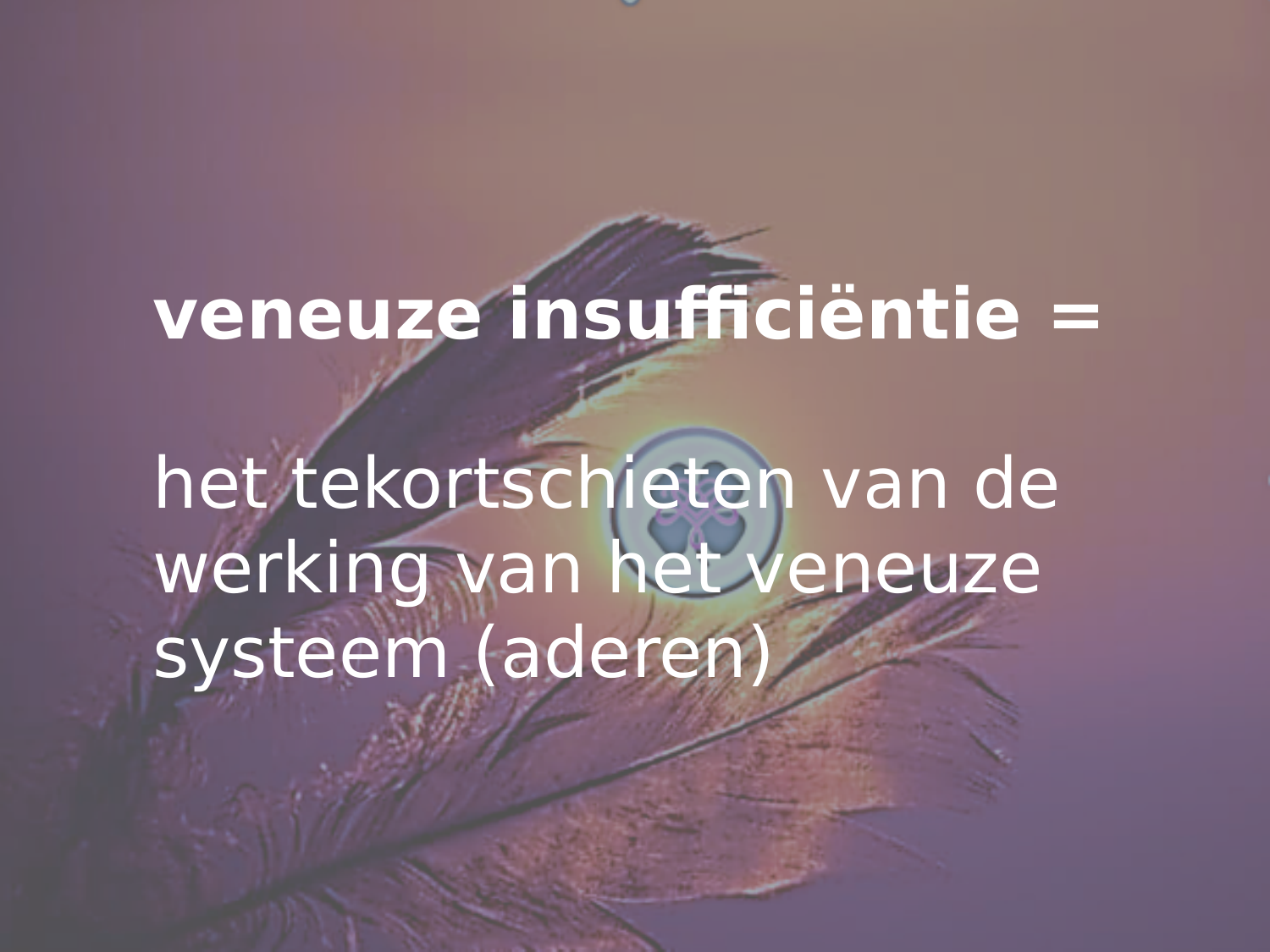

# veneuze insufficiëntie = het tekortschieten van de werking van het veneuze systeem (aderen)